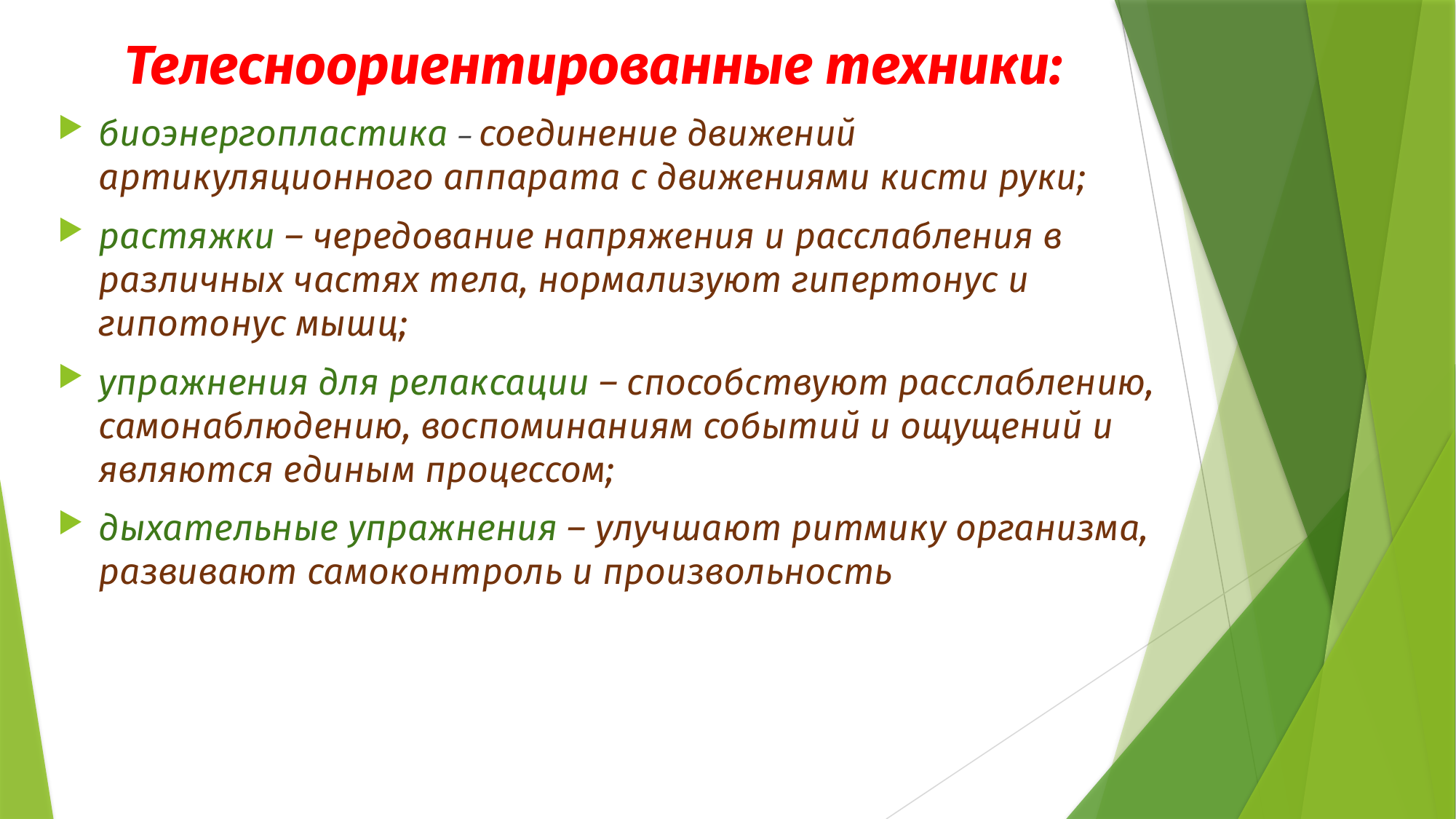

# Телесноориентированные техники:
биоэнергопластика – соединение движений артикуляционного аппарата с движениями кисти руки;
растяжки – чередование напряжения и расслабления в различных частях тела, нормализуют гипертонус и гипотонус мышц;
упражнения для релаксации – способствуют расслаблению, самонаблюдению, воспоминаниям событий и ощущений и являются единым процессом;
дыхательные упражнения – улучшают ритмику организма, развивают самоконтроль и произвольность